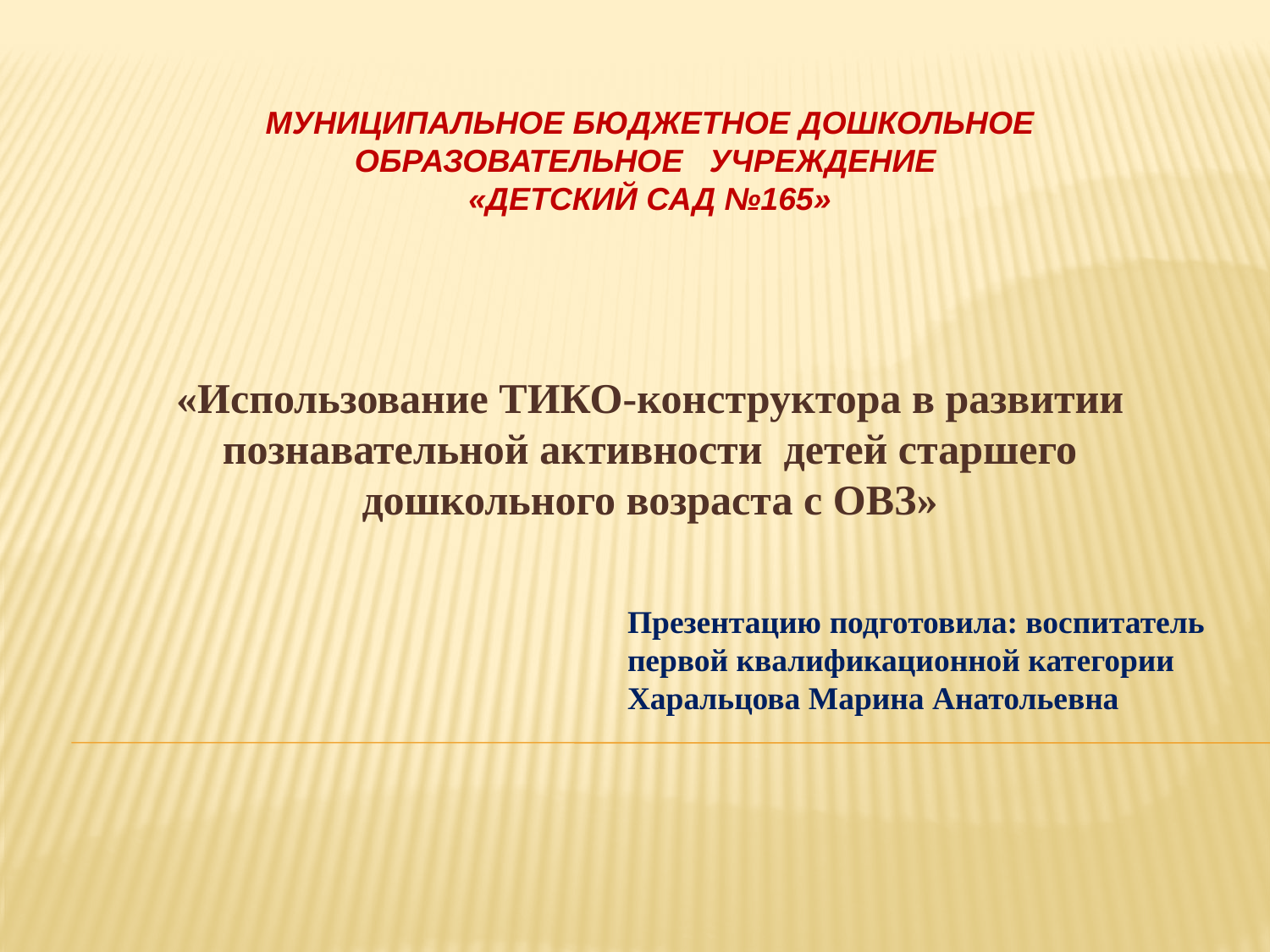

Муниципальное бюджетное дошкольное образовательное   учреждение
«Детский сад №165»
«Использование ТИКО-конструктора в развитии познавательной активности  детей старшего дошкольного возраста с ОВЗ»

Презентацию подготовила: воспитатель
первой квалификационной категории
Харальцова Марина Анатольевна